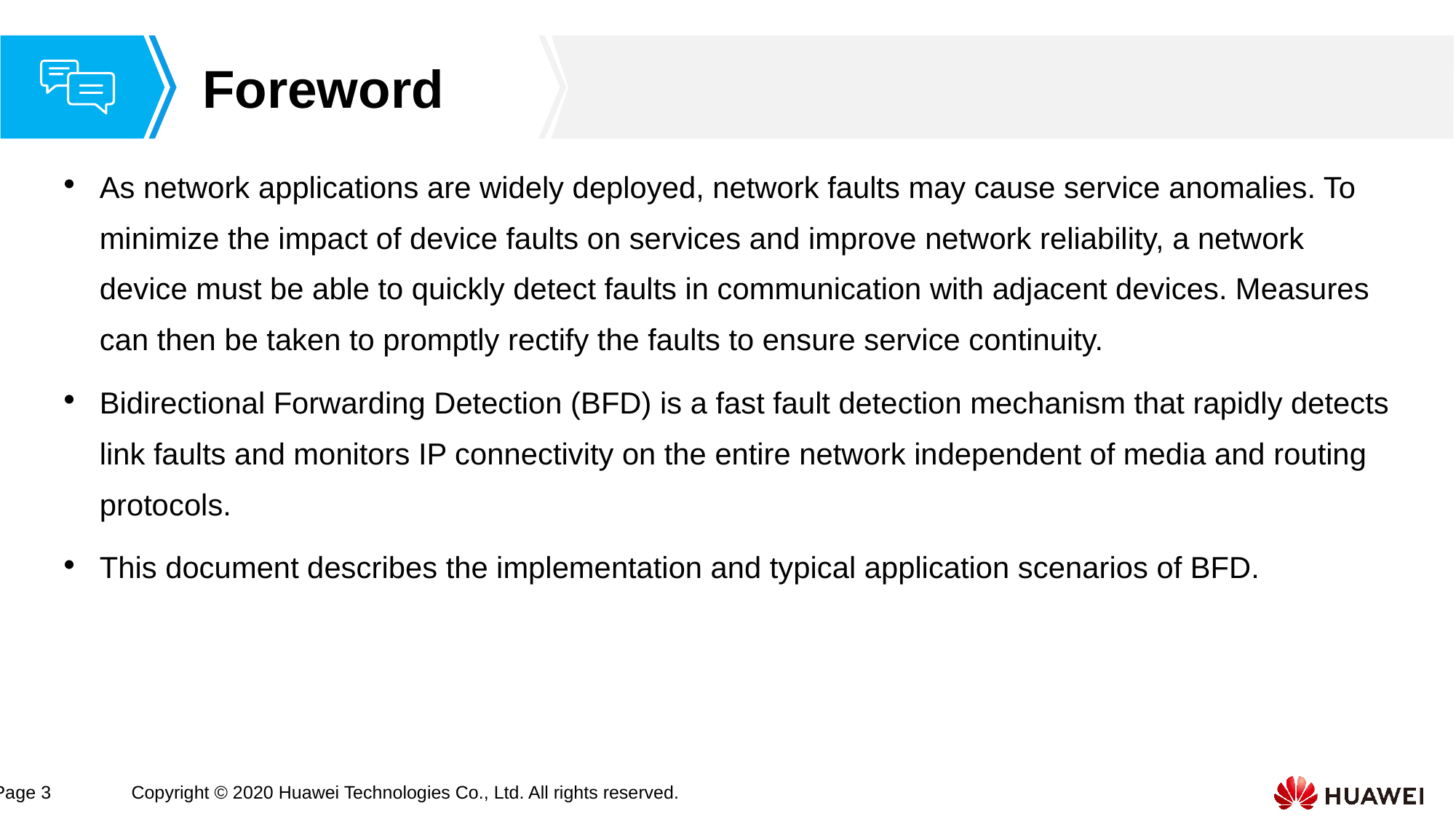

As network applications are widely deployed, network faults may cause service anomalies. To minimize the impact of device faults on services and improve network reliability, a network device must be able to quickly detect faults in communication with adjacent devices. Measures can then be taken to promptly rectify the faults to ensure service continuity.
Bidirectional Forwarding Detection (BFD) is a fast fault detection mechanism that rapidly detects link faults and monitors IP connectivity on the entire network independent of media and routing protocols.
This document describes the implementation and typical application scenarios of BFD.